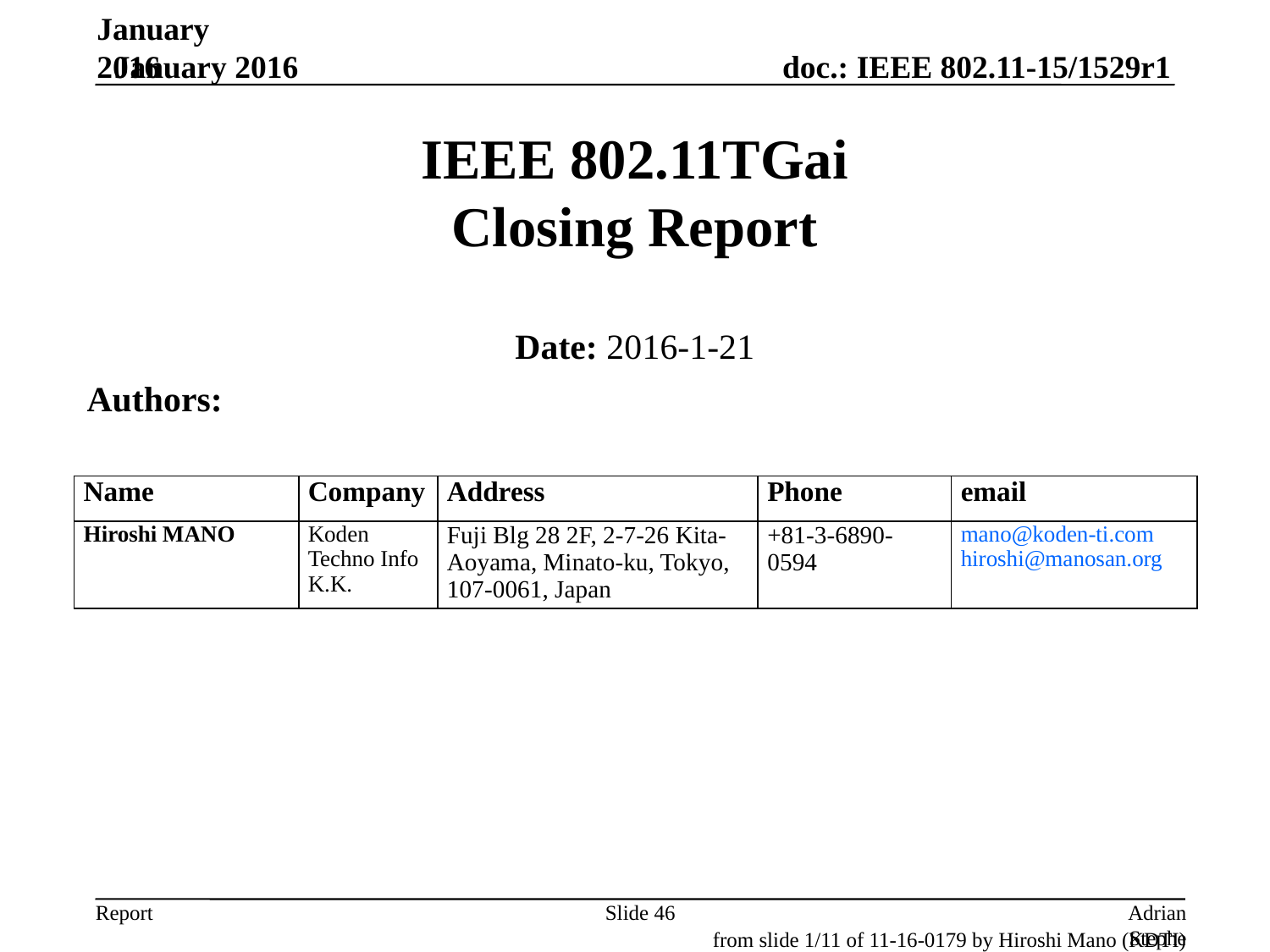

January 2016
January 2016
# IEEE 802.11TGai Closing Report
Date: 2016-1-21
Authors:
| Name | Company | Address | Phone | email |
| --- | --- | --- | --- | --- |
| Hiroshi MANO | Koden Techno Info K.K. | Fuji Blg 28 2F, 2-7-26 Kita-Aoyama, Minato-ku, Tokyo, 107-0061, Japan | +81-3-6890-0594 | mano@koden-ti.com hiroshi@manosan.org |
Slide 46
Adrian Stephens, Intel Corporation
from slide 1/11 of 11-16-0179 by Hiroshi Mano (KDTI)